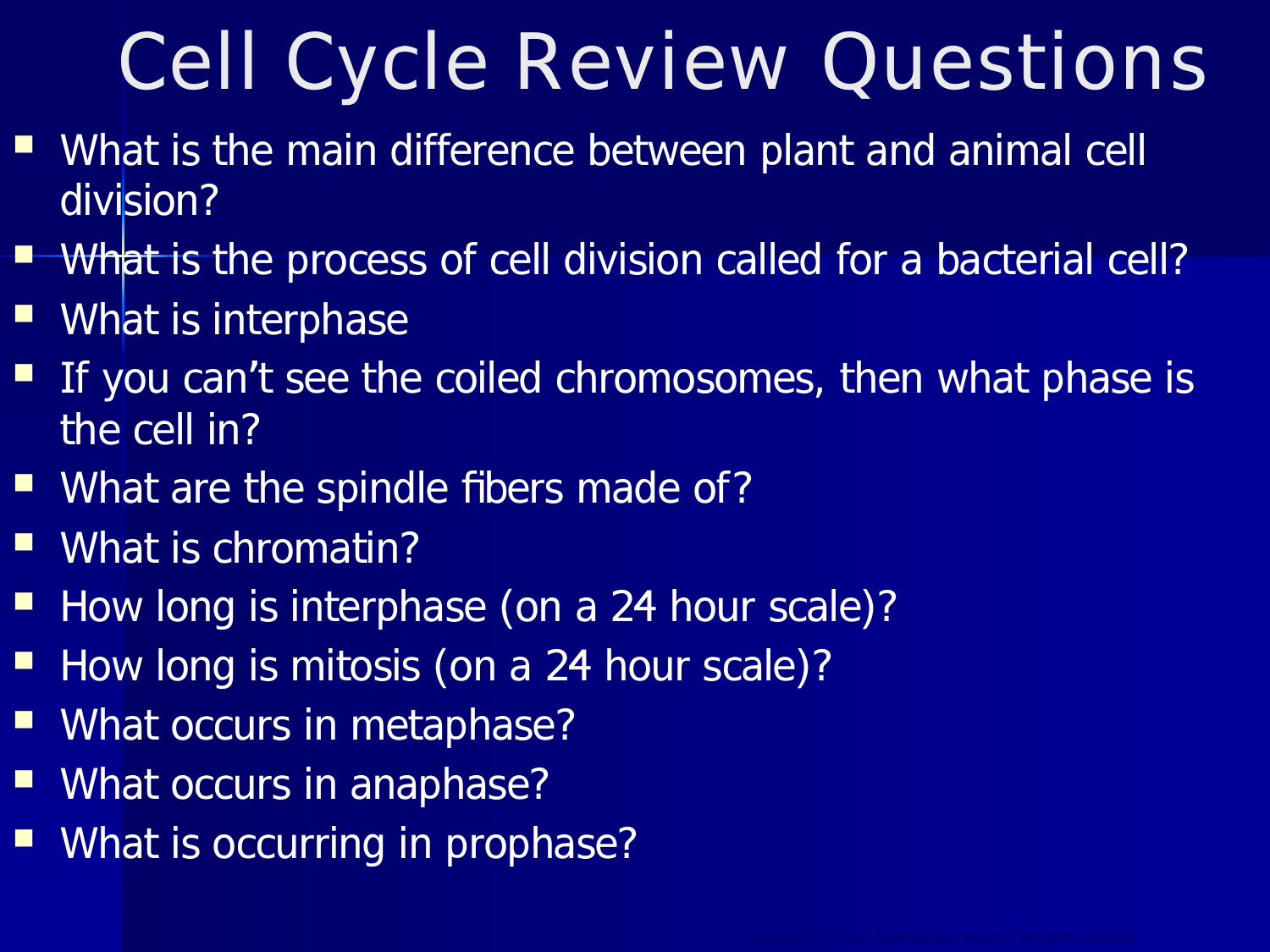

# Cell Cycle Review Questions
What is the main difference between plant and animal cell division?
What is the process of cell division called for a bacterial cell?
What is interphase
If you can’t see the coiled chromosomes, then what phase is the cell in?
What are the spindle fibers made of?
What is chromatin?
How long is interphase (on a 24 hour scale)?
How long is mitosis (on a 24 hour scale)?
What occurs in metaphase?
What occurs in anaphase?
What is occurring in prophase?